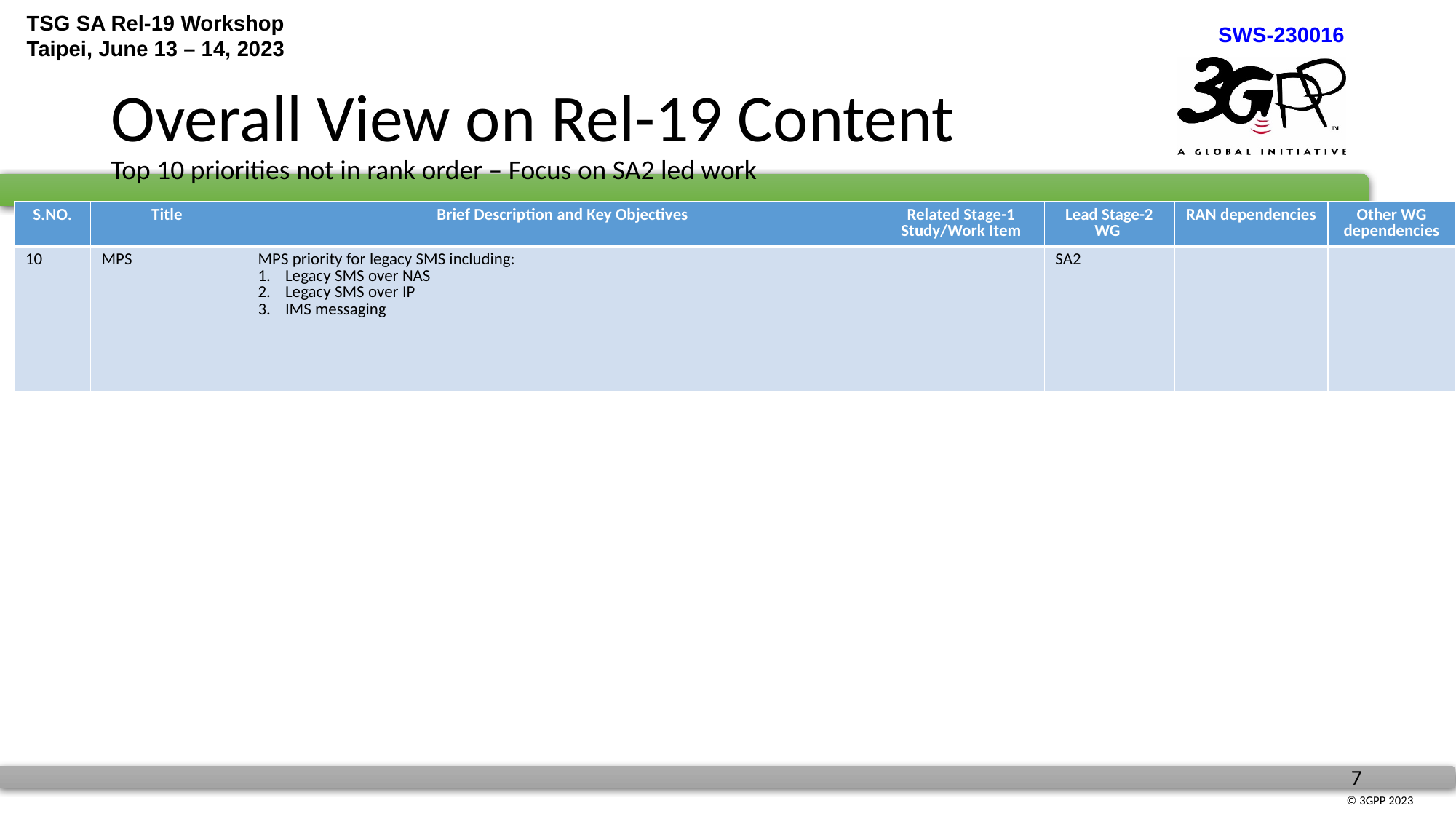

# Overall View on Rel-19 Content Top 10 priorities not in rank order – Focus on SA2 led work
| S.NO. | Title | Brief Description and Key Objectives | Related Stage-1 Study/Work Item | Lead Stage-2 WG | RAN dependencies | Other WG dependencies |
| --- | --- | --- | --- | --- | --- | --- |
| 10 | MPS | MPS priority for legacy SMS including: Legacy SMS over NAS Legacy SMS over IP IMS messaging |  | SA2 |  |  |